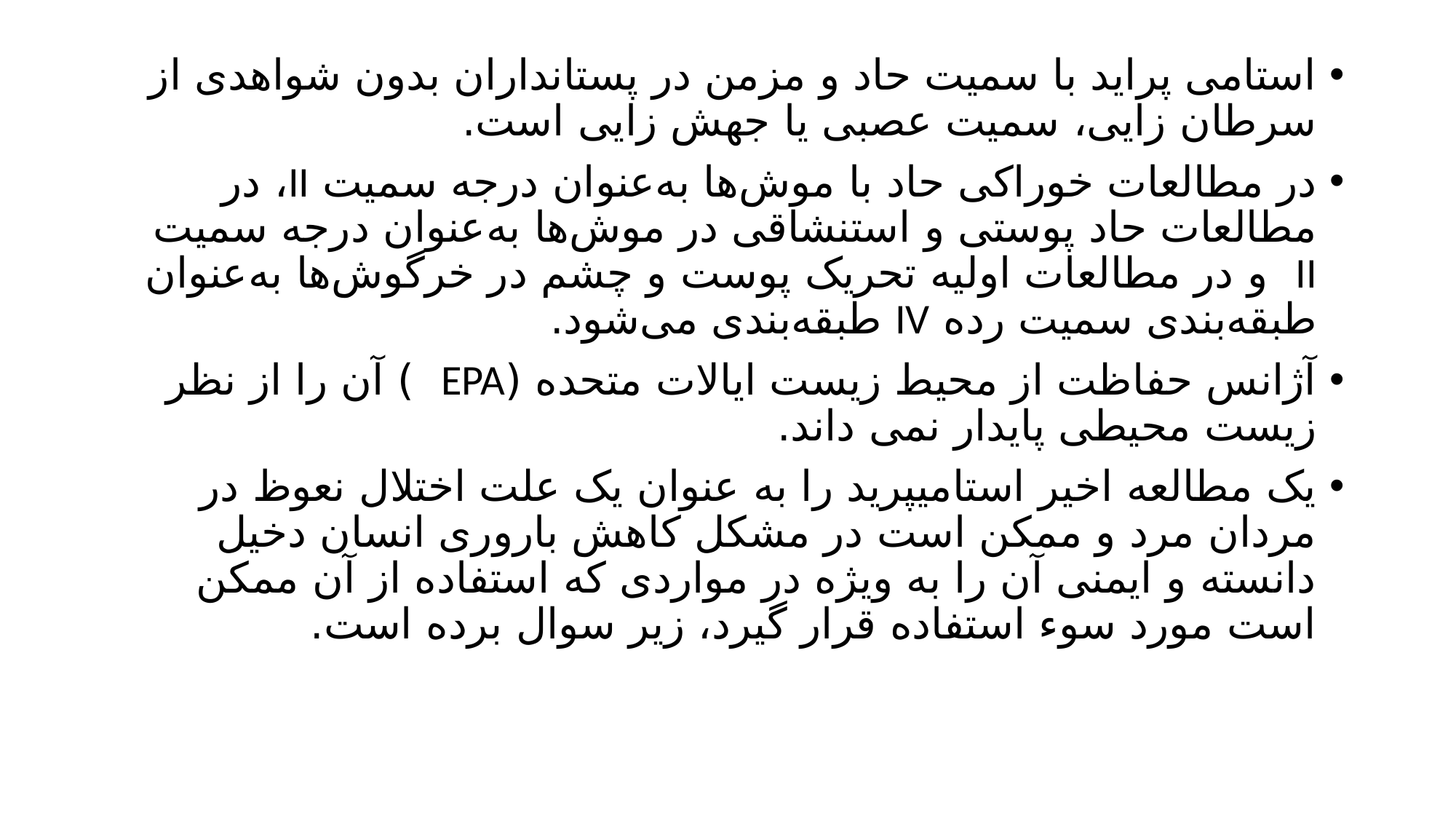

استامی پراید با سمیت حاد و مزمن در پستانداران بدون شواهدی از سرطان زایی، سمیت عصبی یا جهش زایی است.
در مطالعات خوراکی حاد با موش‌ها به‌عنوان درجه سمیت II، در مطالعات حاد پوستی و استنشاقی در موش‌ها به‌عنوان درجه سمیت  II  و در مطالعات اولیه تحریک پوست و چشم در خرگوش‌ها به‌عنوان طبقه‌بندی سمیت رده IV طبقه‌بندی می‌شود.
آژانس حفاظت از محیط زیست ایالات متحده (EPA  ) آن را از نظر زیست محیطی پایدار نمی داند.
یک مطالعه اخیر استامیپرید را به عنوان یک علت اختلال نعوظ در مردان مرد و ممکن است در مشکل کاهش باروری انسان دخیل دانسته و ایمنی آن را به ویژه در مواردی که استفاده از آن ممکن است مورد سوء استفاده قرار گیرد، زیر سوال برده است.